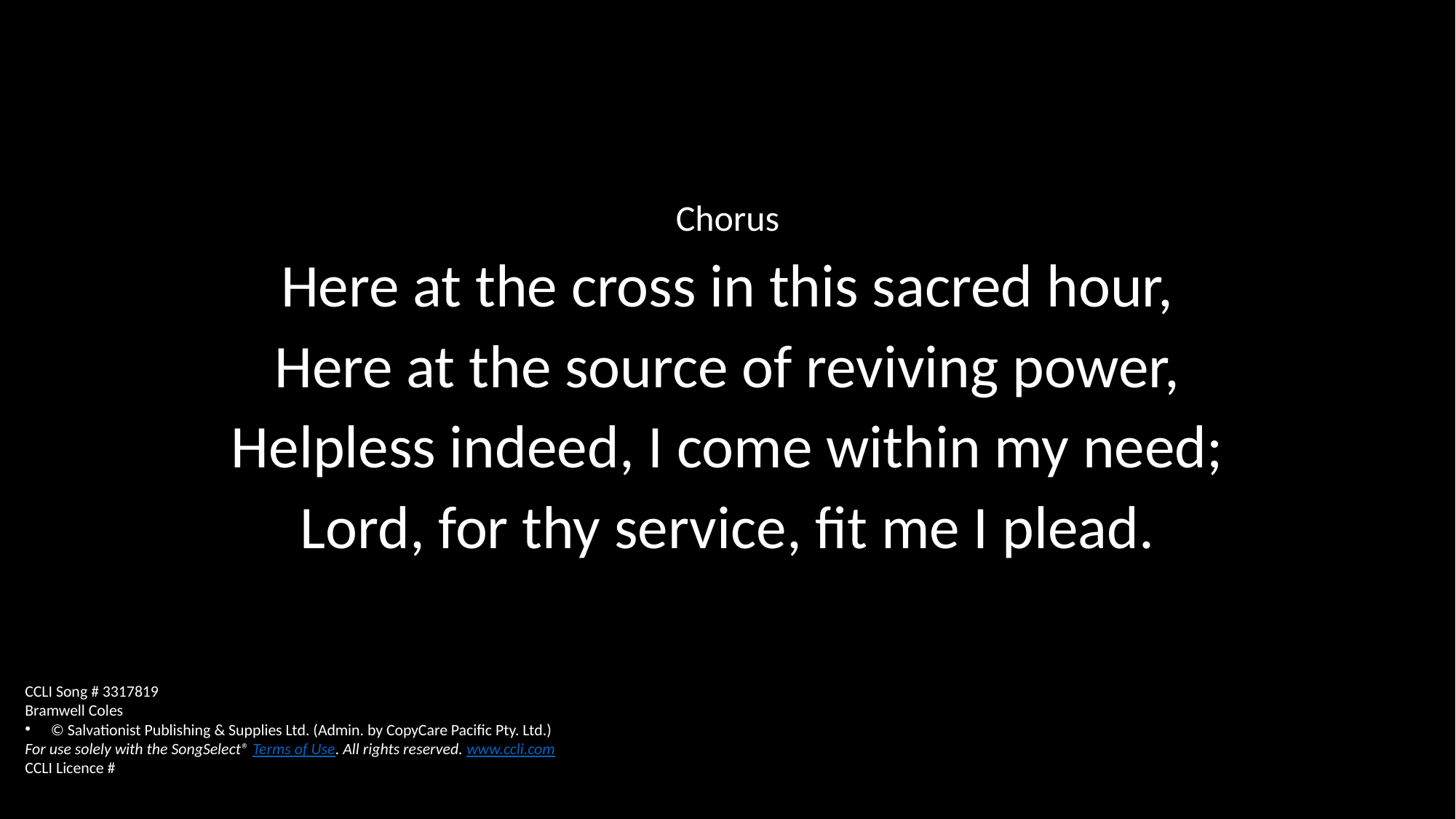

Chorus
Here at the cross in this sacred hour,
Here at the source of reviving power,
Helpless indeed, I come within my need;
Lord, for thy service, fit me I plead.
CCLI Song # 3317819
Bramwell Coles
© Salvationist Publishing & Supplies Ltd. (Admin. by CopyCare Pacific Pty. Ltd.)
For use solely with the SongSelect® Terms of Use. All rights reserved. www.ccli.com
CCLI Licence #